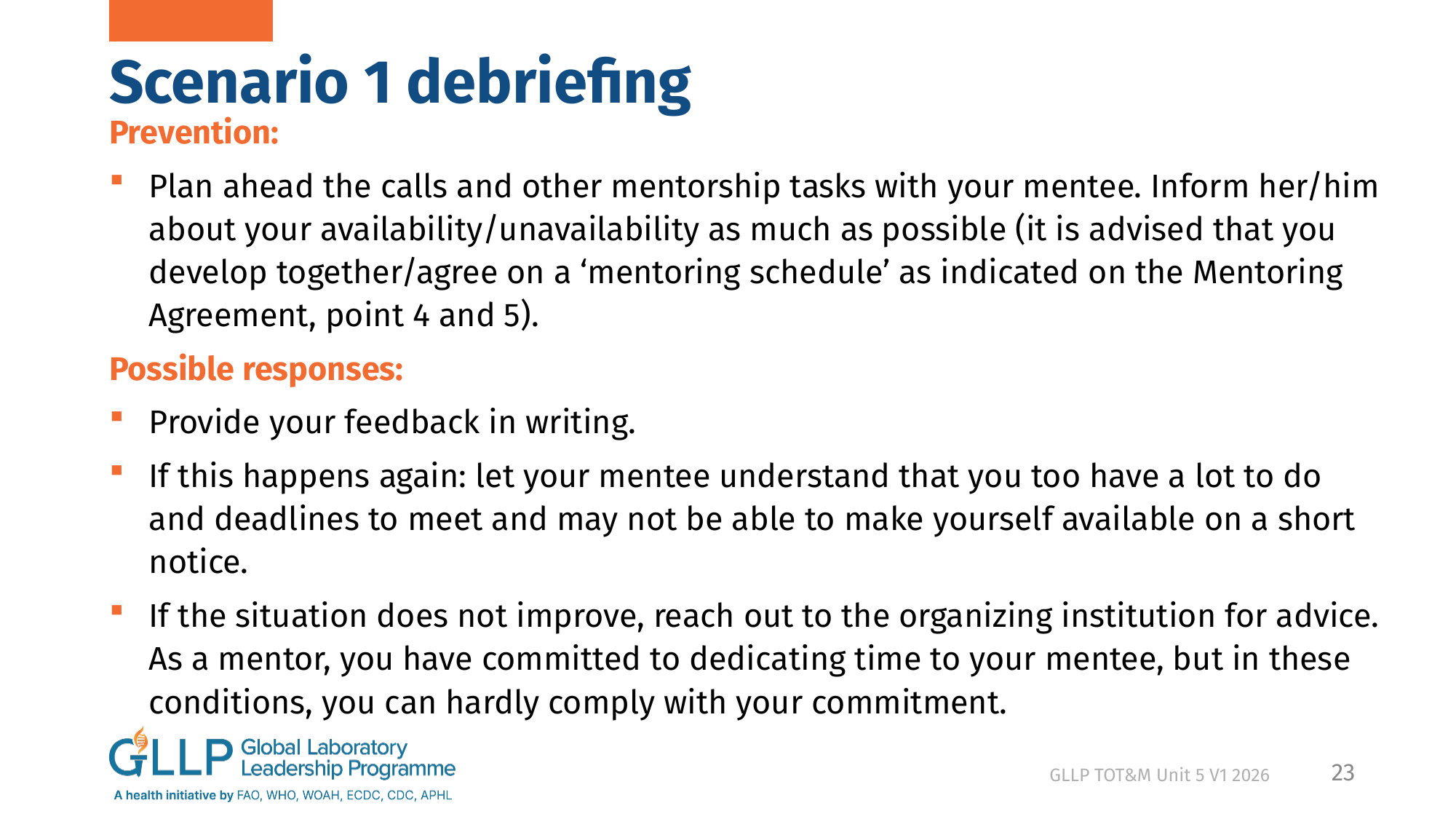

# Scenario 1 debriefing
Prevention:
Plan ahead the calls and other mentorship tasks with your mentee. Inform her/him about your availability/unavailability as much as possible (it is advised that you develop together/agree on a ‘mentoring schedule’ as indicated on the Mentoring Agreement, point 4 and 5).
Possible responses:
Provide your feedback in writing.
If this happens again: let your mentee understand that you too have a lot to do and deadlines to meet and may not be able to make yourself available on a short notice.
If the situation does not improve, reach out to the organizing institution for advice. As a mentor, you have committed to dedicating time to your mentee, but in these conditions, you can hardly comply with your commitment.
GLLP TOT&M Unit 5 V1 2026
23